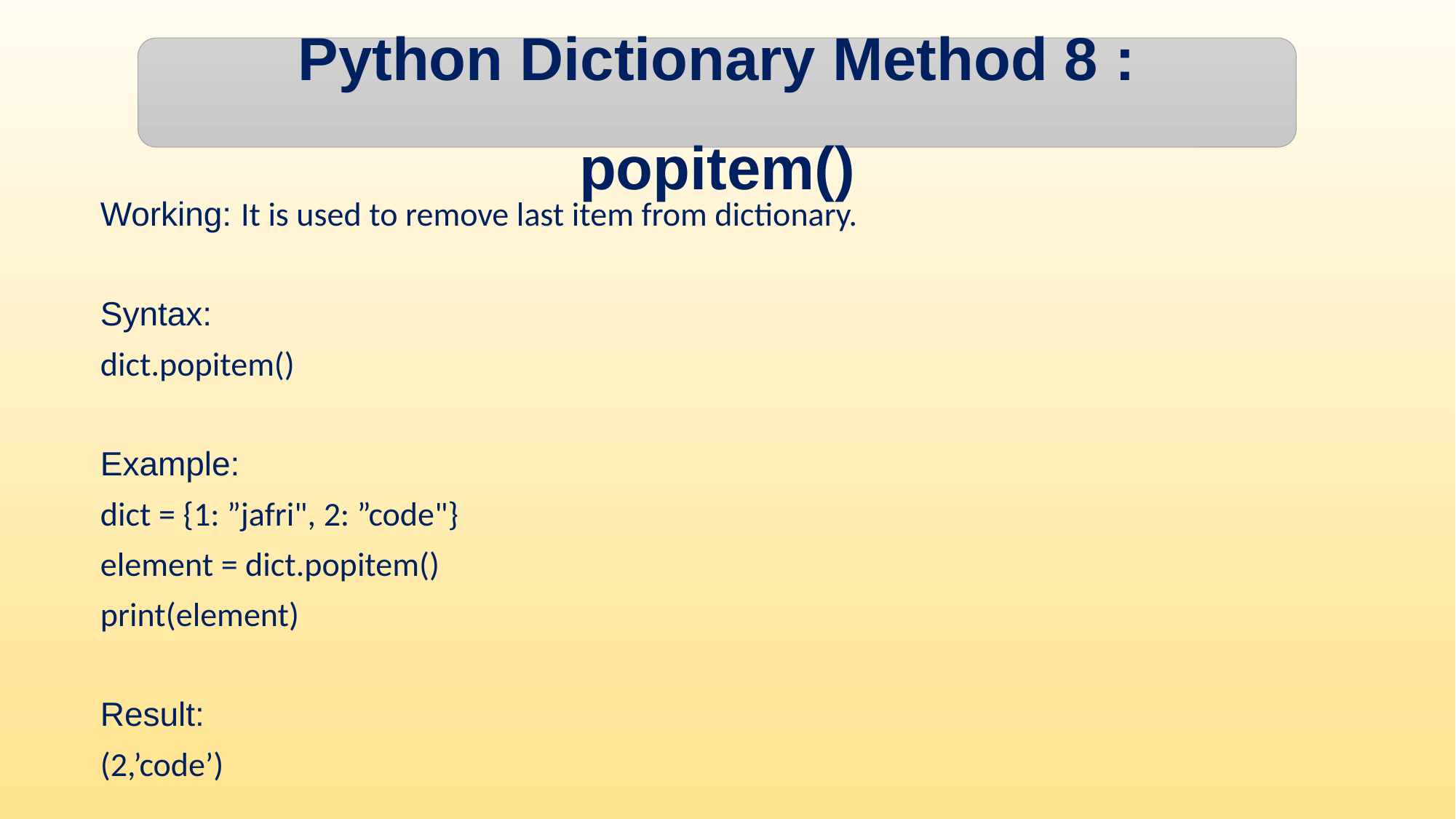

Python Dictionary Method 8 : popitem()
Working: It is used to remove last item from dictionary.

Syntax:
dict.popitem()

Example:
dict = {1: ”jafri", 2: ”code"}
element = dict.popitem()
print(element)

Result:
(2,’code’)